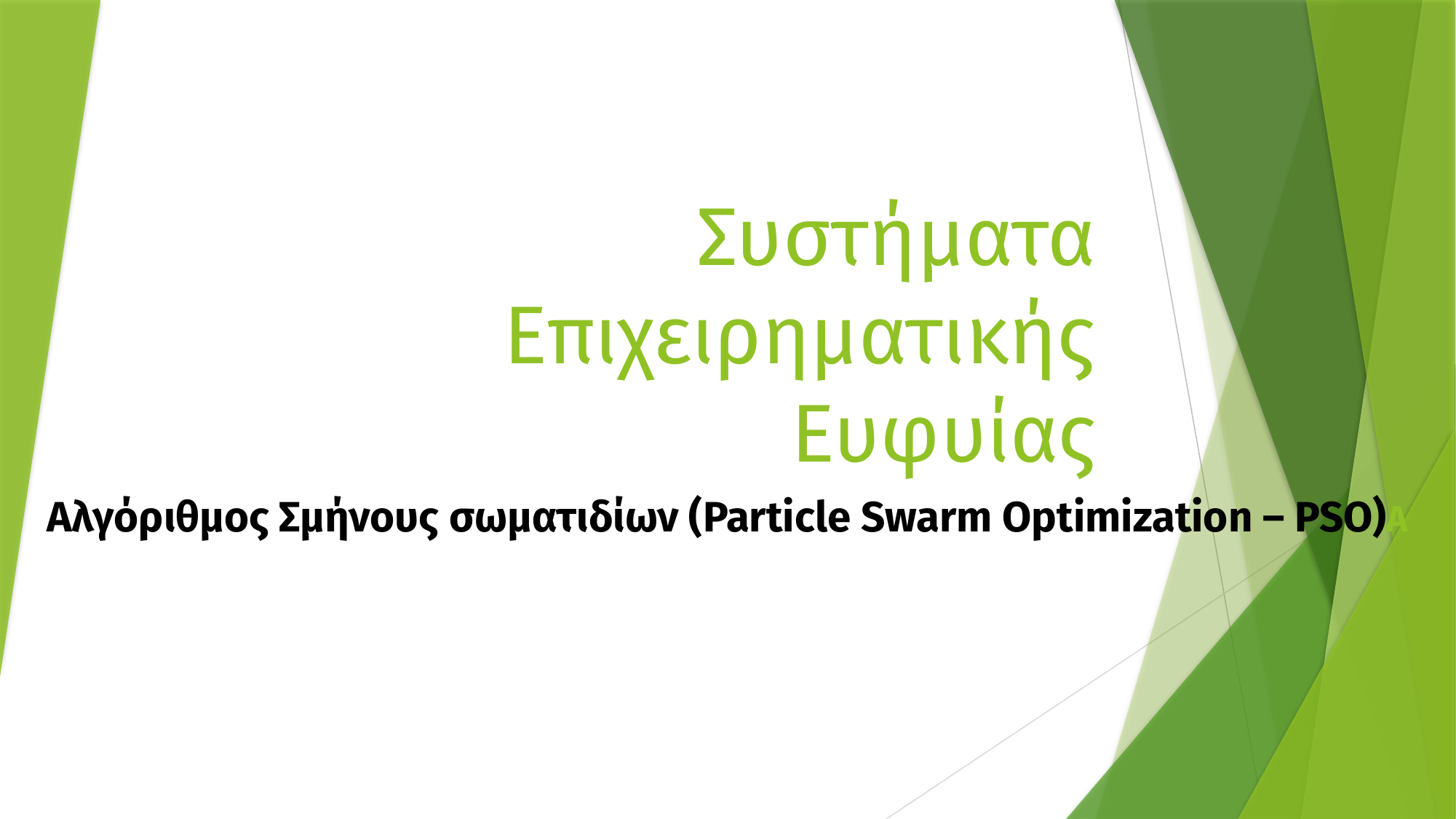

# Συστήματα Επιχειρηματικής Ευφυίας
Αλγόριθμος Σμήνους σωματιδίων (Particle Swarm Optimization – PSO)Α